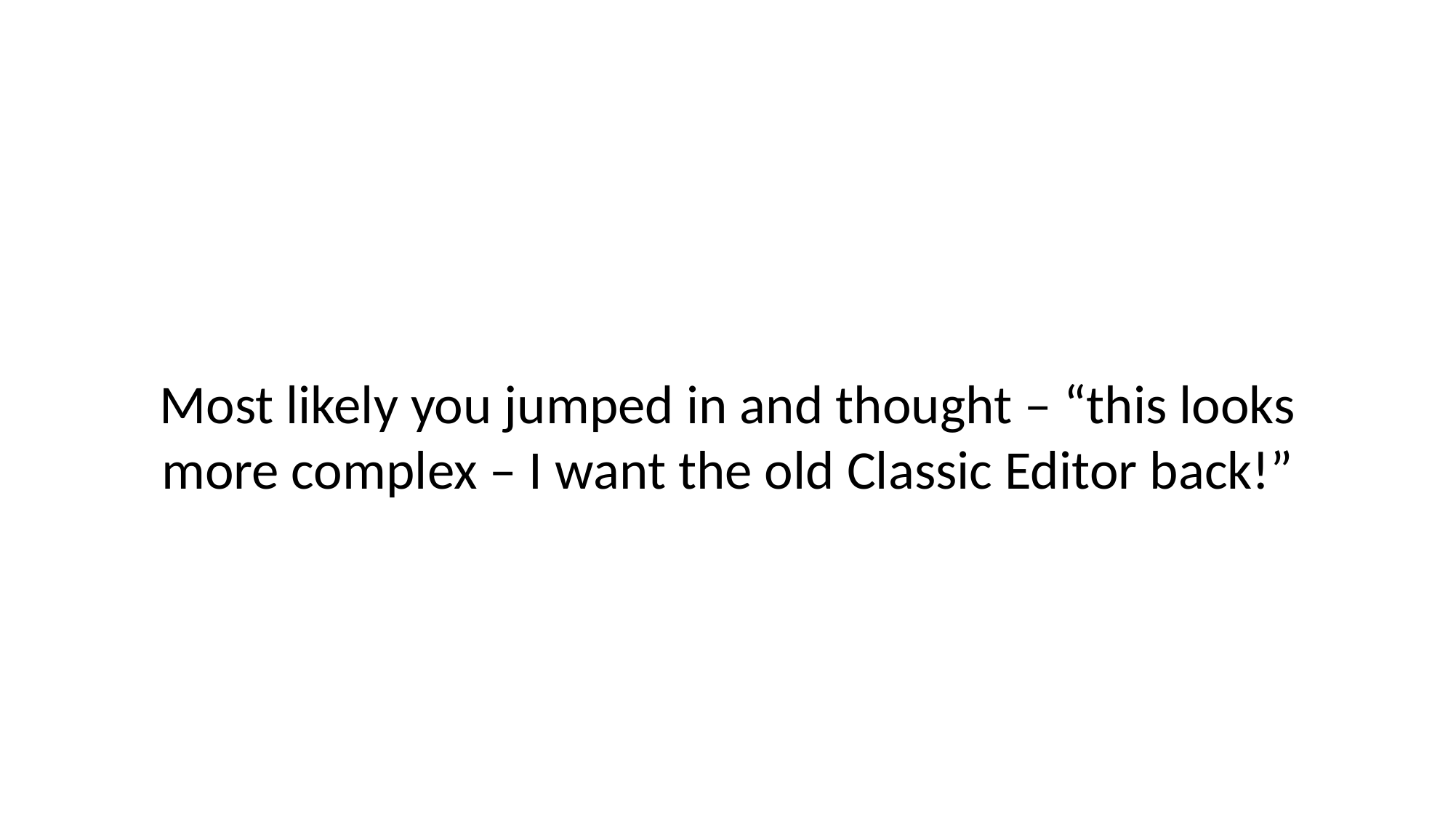

# Most likely you jumped in and thought – “this looks more complex – I want the old Classic Editor back!”